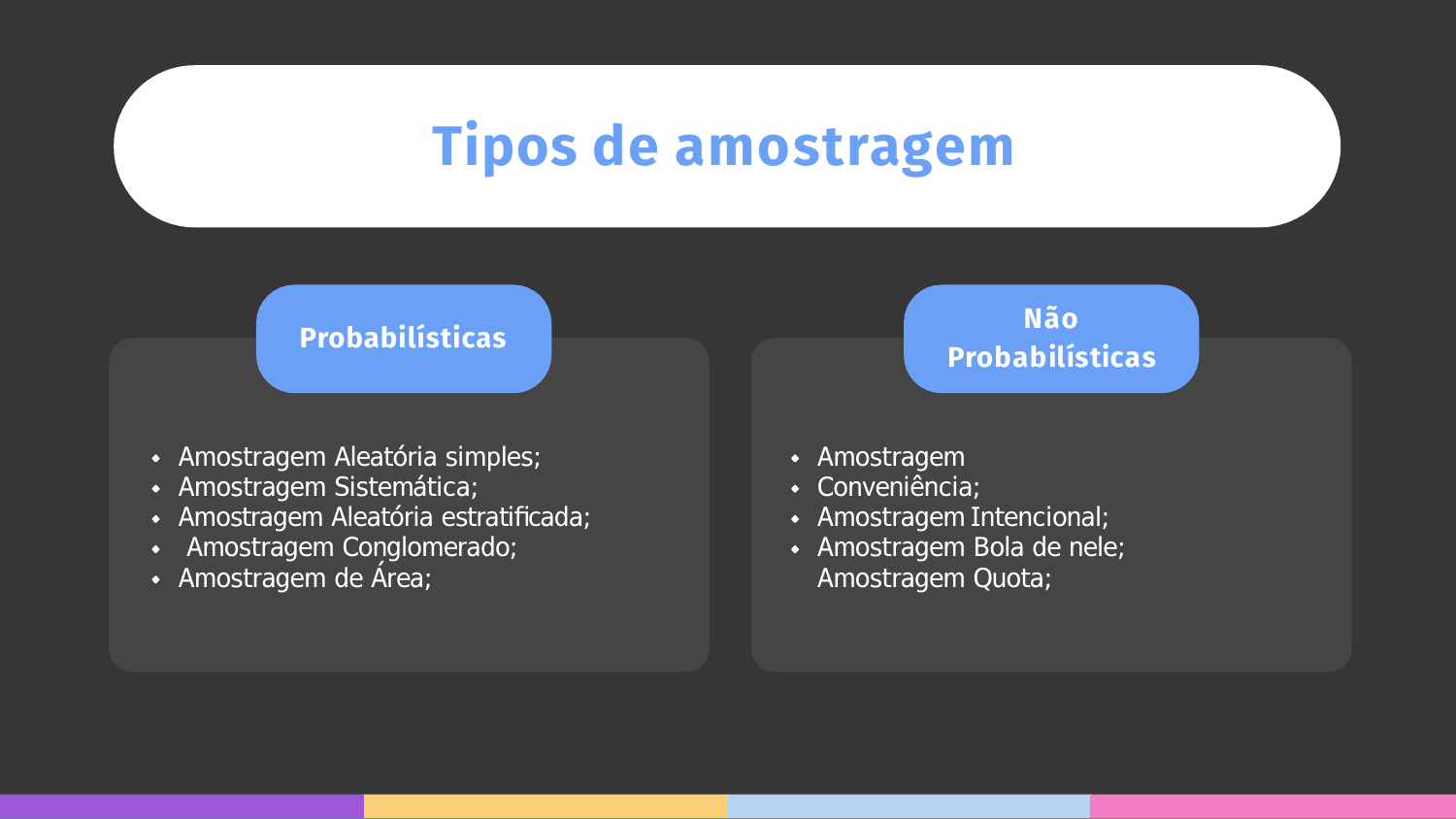

# Tipos de amostragem

Não  Probabilísticas
Probabilísticas
Amostragem Aleatória simples;  Amostragem Sistemática;  Amostragem Aleatória estratificada;  Amostragem Conglomerado;  Amostragem de Área;
Amostragem Conveniência;  Amostragem Intencional;  Amostragem Bola de nele;  Amostragem Quota;